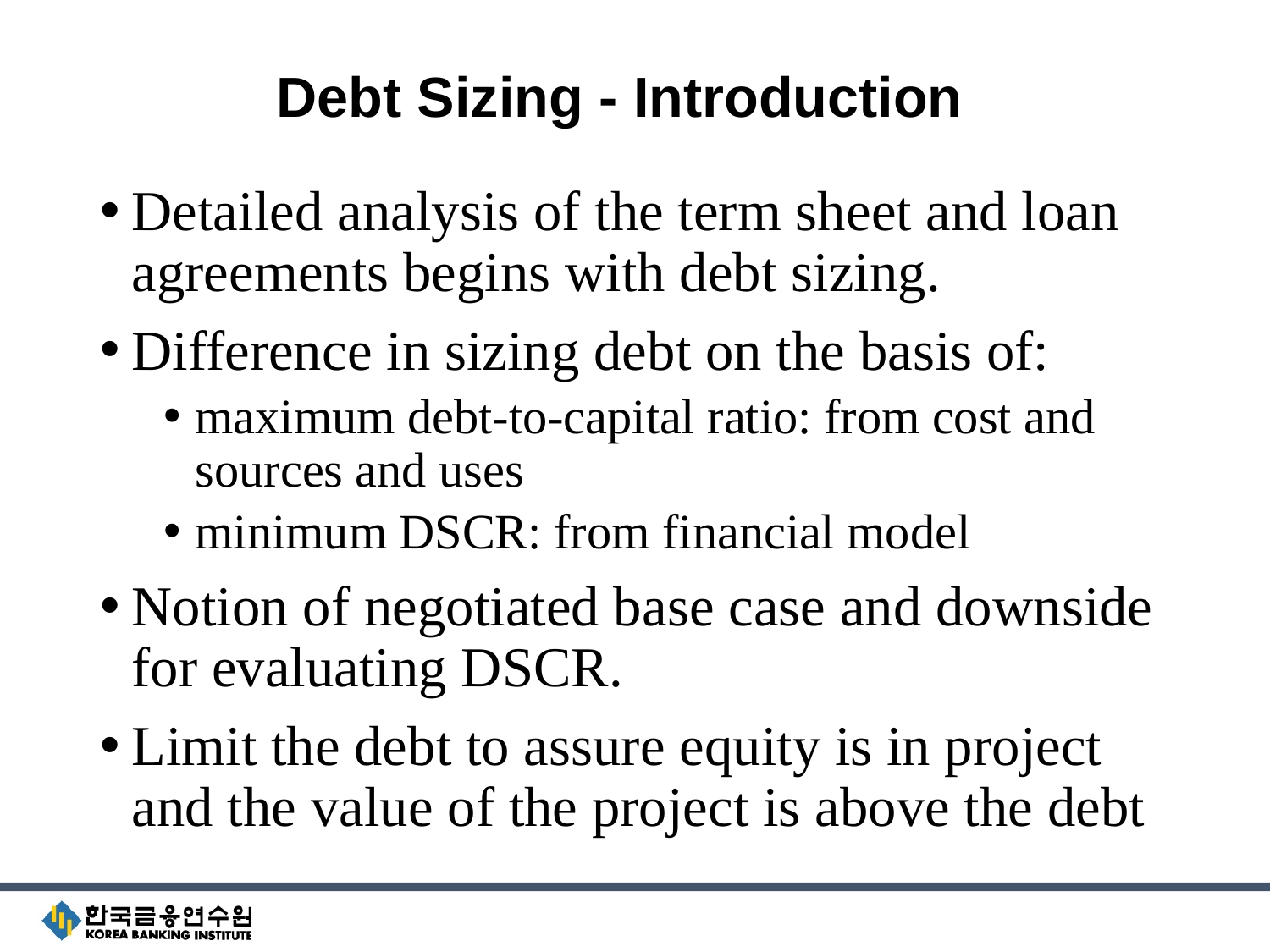

# Debt Sizing - Introduction
Detailed analysis of the term sheet and loan agreements begins with debt sizing.
Difference in sizing debt on the basis of:
maximum debt-to-capital ratio: from cost and sources and uses
minimum DSCR: from financial model
Notion of negotiated base case and downside for evaluating DSCR.
Limit the debt to assure equity is in project and the value of the project is above the debt